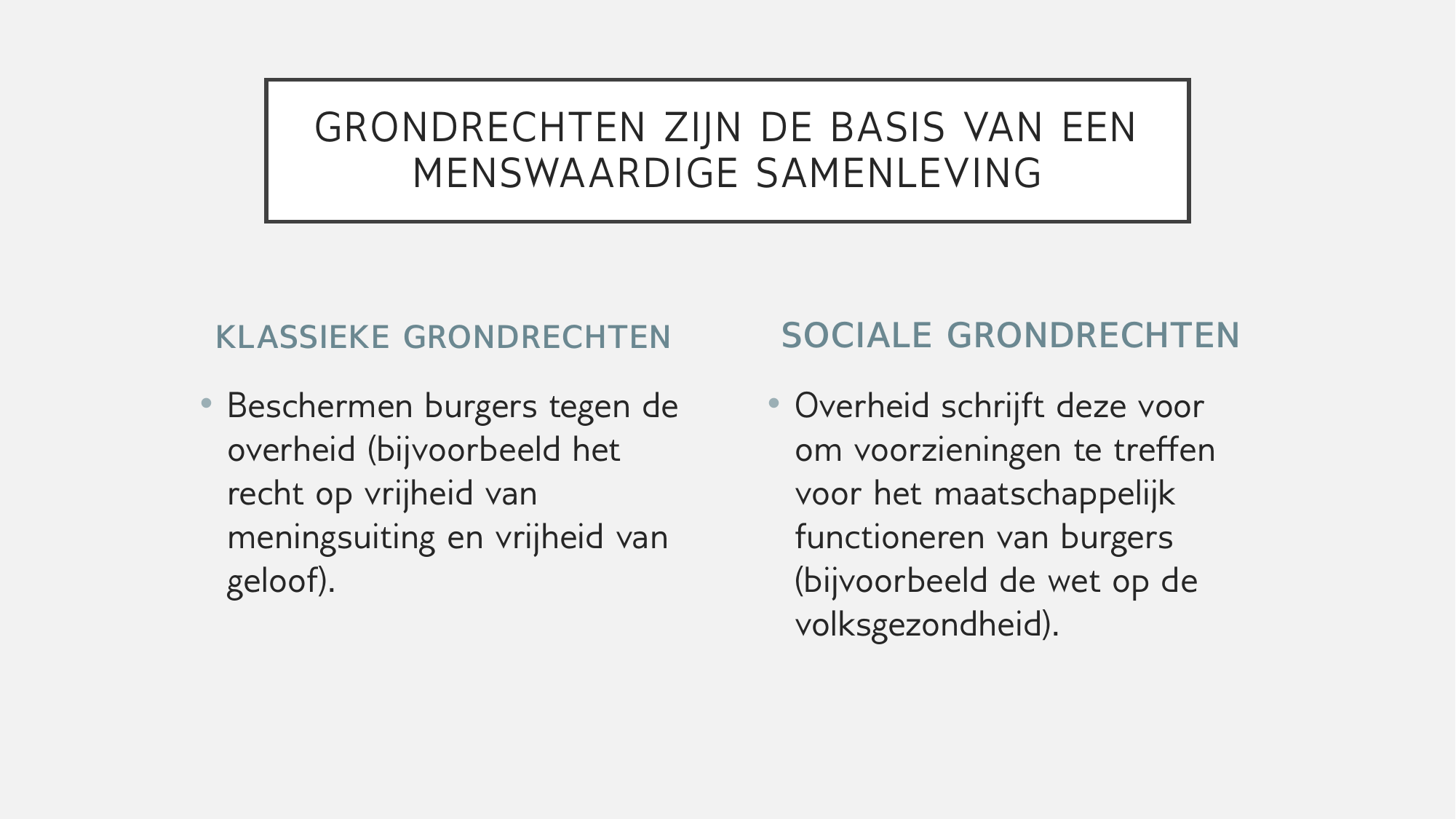

# Grondrechten zijn de basis van een menswaardige samenleving
Klassieke grondrechten
Sociale grondrechten
Beschermen burgers tegen de overheid (bijvoorbeeld het recht op vrijheid van meningsuiting en vrijheid van geloof).
Overheid schrijft deze voor om voorzieningen te treffen voor het maatschappelijk functioneren van burgers (bijvoorbeeld de wet op de volksgezondheid).